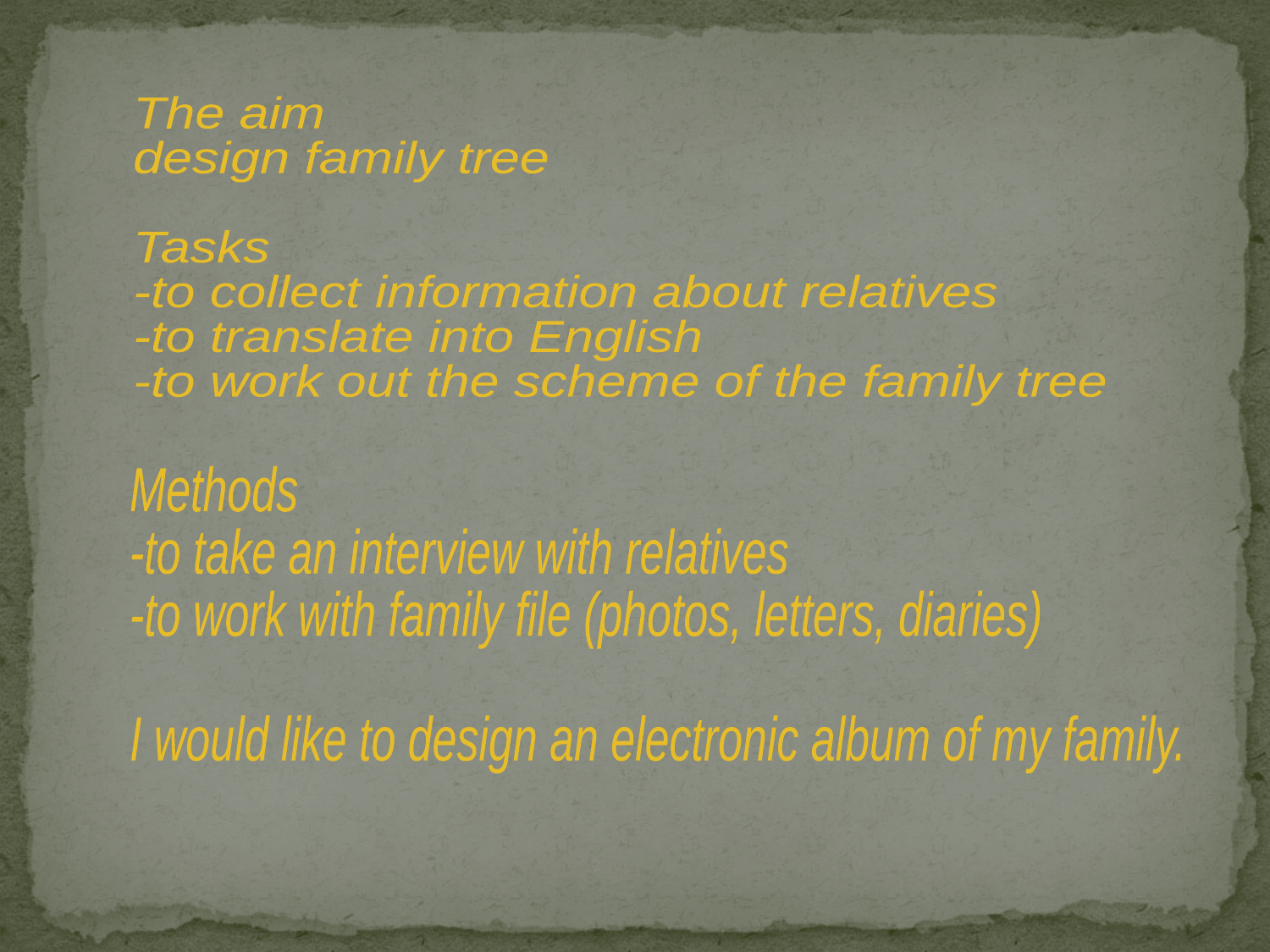

#
The aim
design family tree

Tasks
-to collect information about relatives
-to translate into English
-to work out the scheme of the family tree
Methods
-to take an interview with relatives
-to work with family file (photos, letters, diaries)

I would like to design an electronic album of my family.